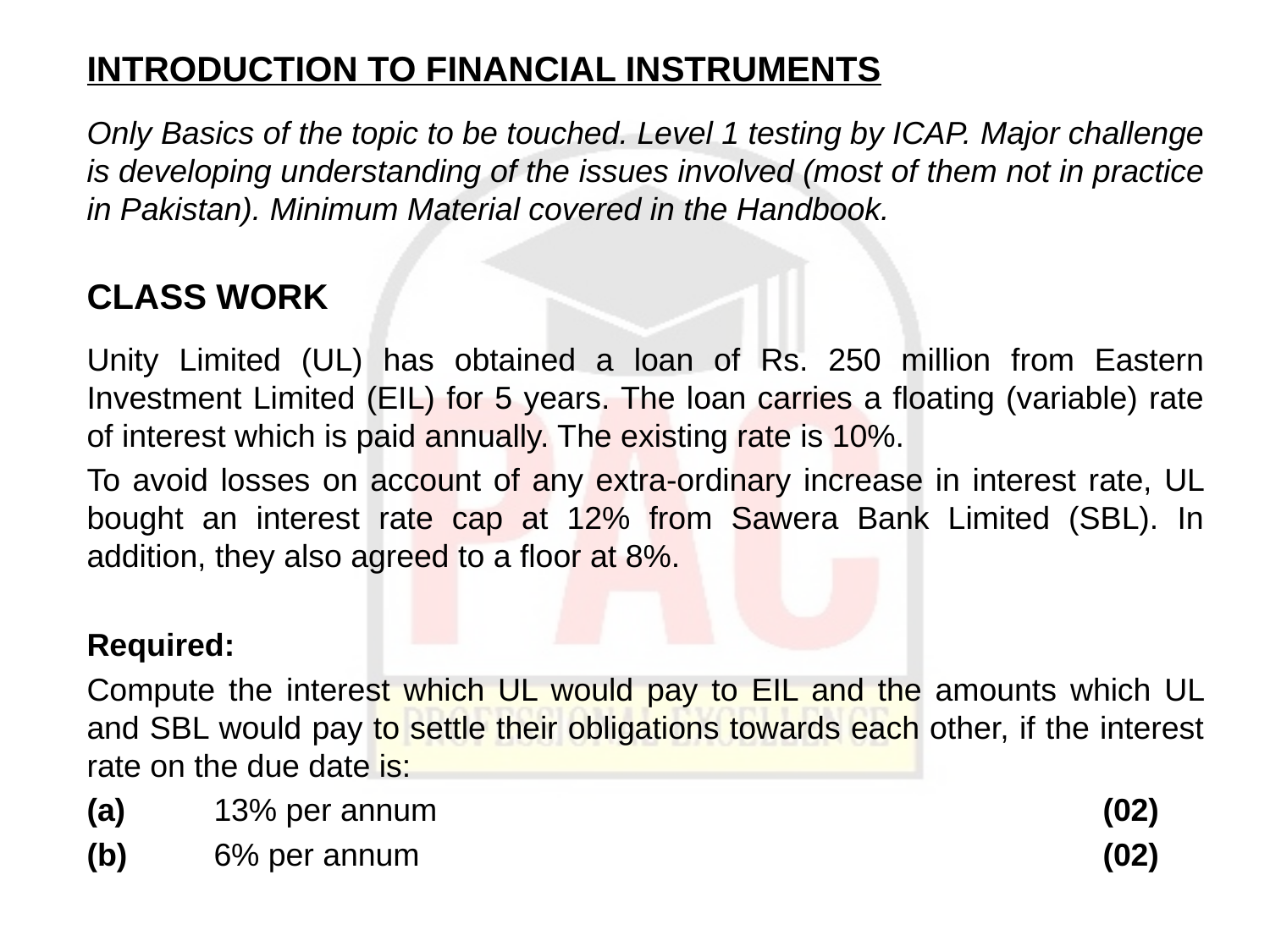

# INTRODUCTION TO FINANCIAL INSTRUMENTS
Only Basics of the topic to be touched. Level 1 testing by ICAP. Major challenge is developing understanding of the issues involved (most of them not in practice in Pakistan). Minimum Material covered in the Handbook.

CLASS WORK
Unity Limited (UL) has obtained a loan of Rs. 250 million from Eastern Investment Limited (EIL) for 5 years. The loan carries a floating (variable) rate of interest which is paid annually. The existing rate is 10%.
To avoid losses on account of any extra-ordinary increase in interest rate, UL bought an interest rate cap at 12% from Sawera Bank Limited (SBL). In addition, they also agreed to a floor at 8%.

Required:
Compute the interest which UL would pay to EIL and the amounts which UL and SBL would pay to settle their obligations towards each other, if the interest rate on the due date is:
(a) 	13% per annum						(02)
(b) 	6% per annum						(02)